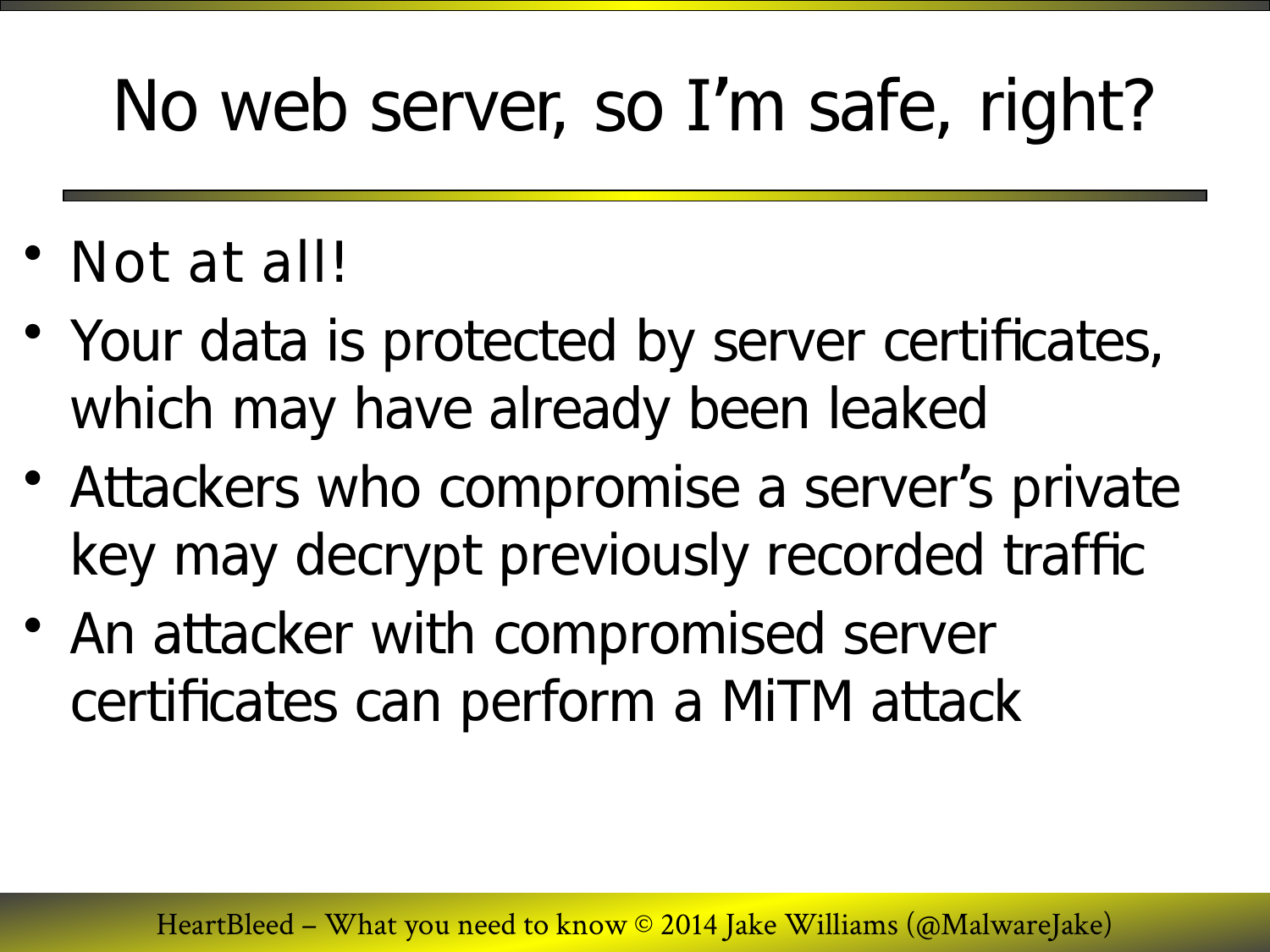

# No web server, so I’m safe, right?
Not at all!
Your data is protected by server certificates, which may have already been leaked
Attackers who compromise a server’s private key may decrypt previously recorded traffic
An attacker with compromised server certificates can perform a MiTM attack